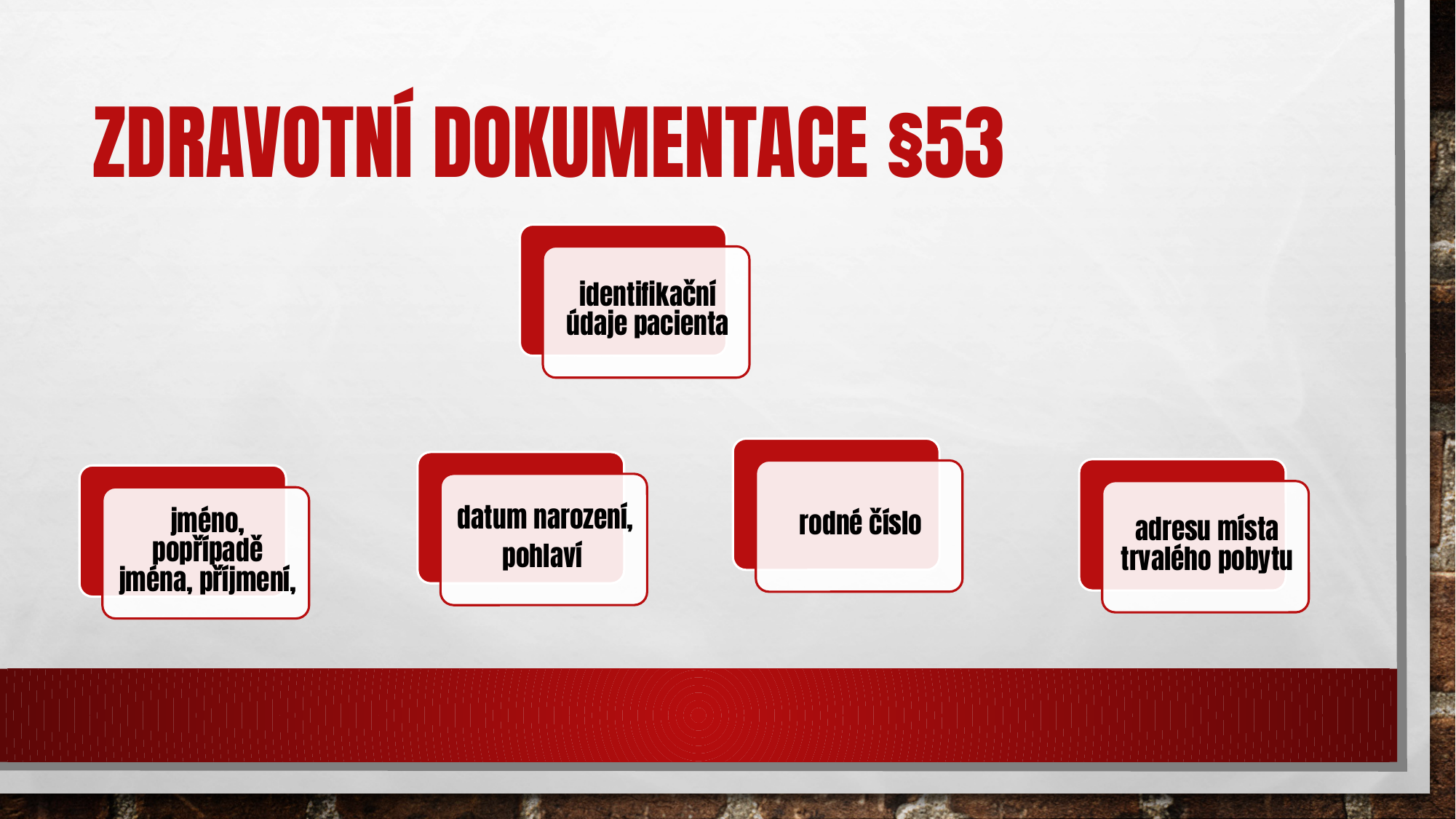

# Zdravotní dokumentace §53
identifikační údaje pacienta
jméno, popřípadě jména, příjmení,
datum narození,
pohlaví
rodné číslo
adresu místa trvalého pobytu